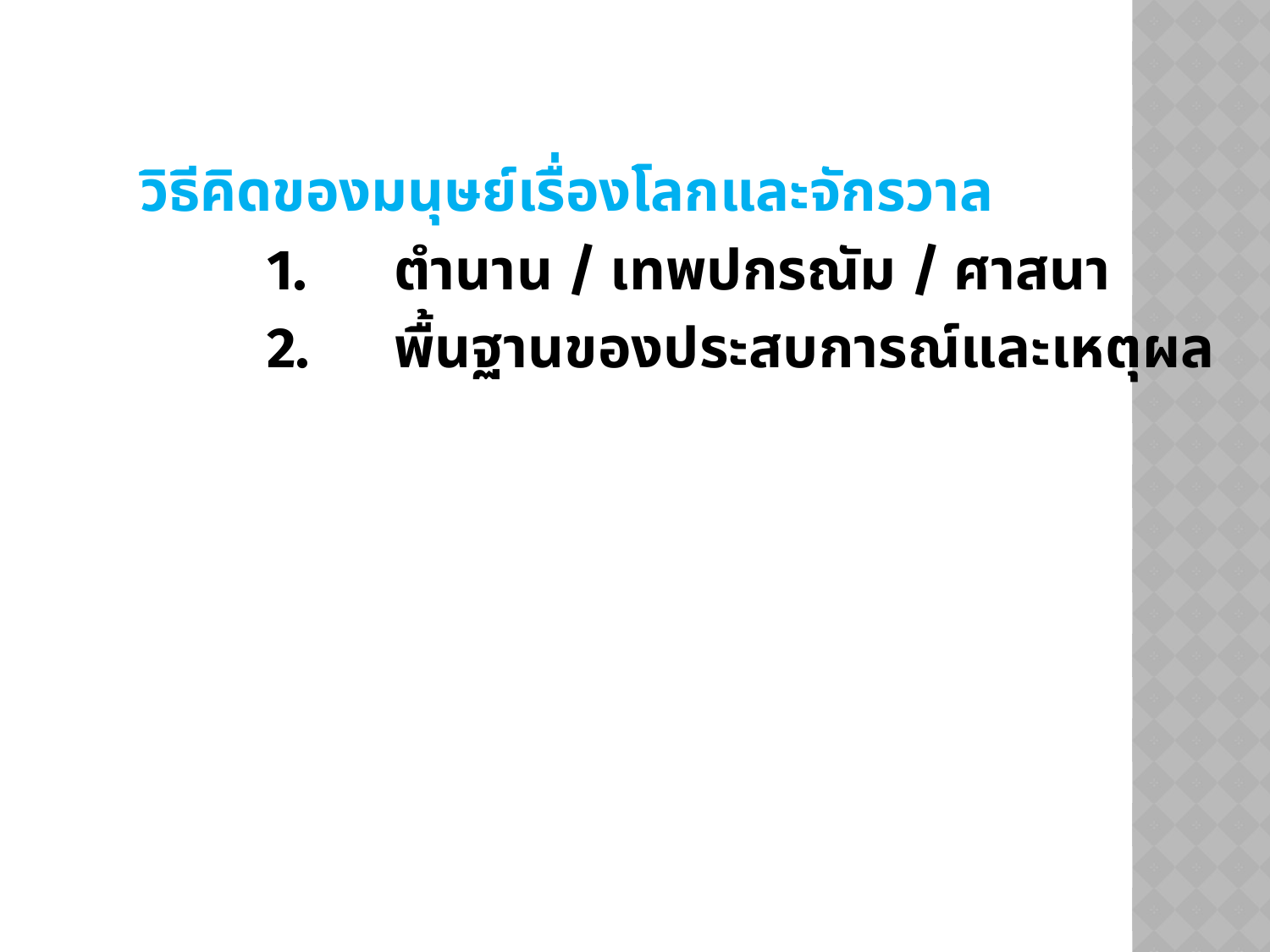

วิธีคิดของมนุษย์เรื่องโลกและจักรวาล
		1.	ตำนาน / เทพปกรณัม / ศาสนา
		2.	พื้นฐานของประสบการณ์และเหตุผล